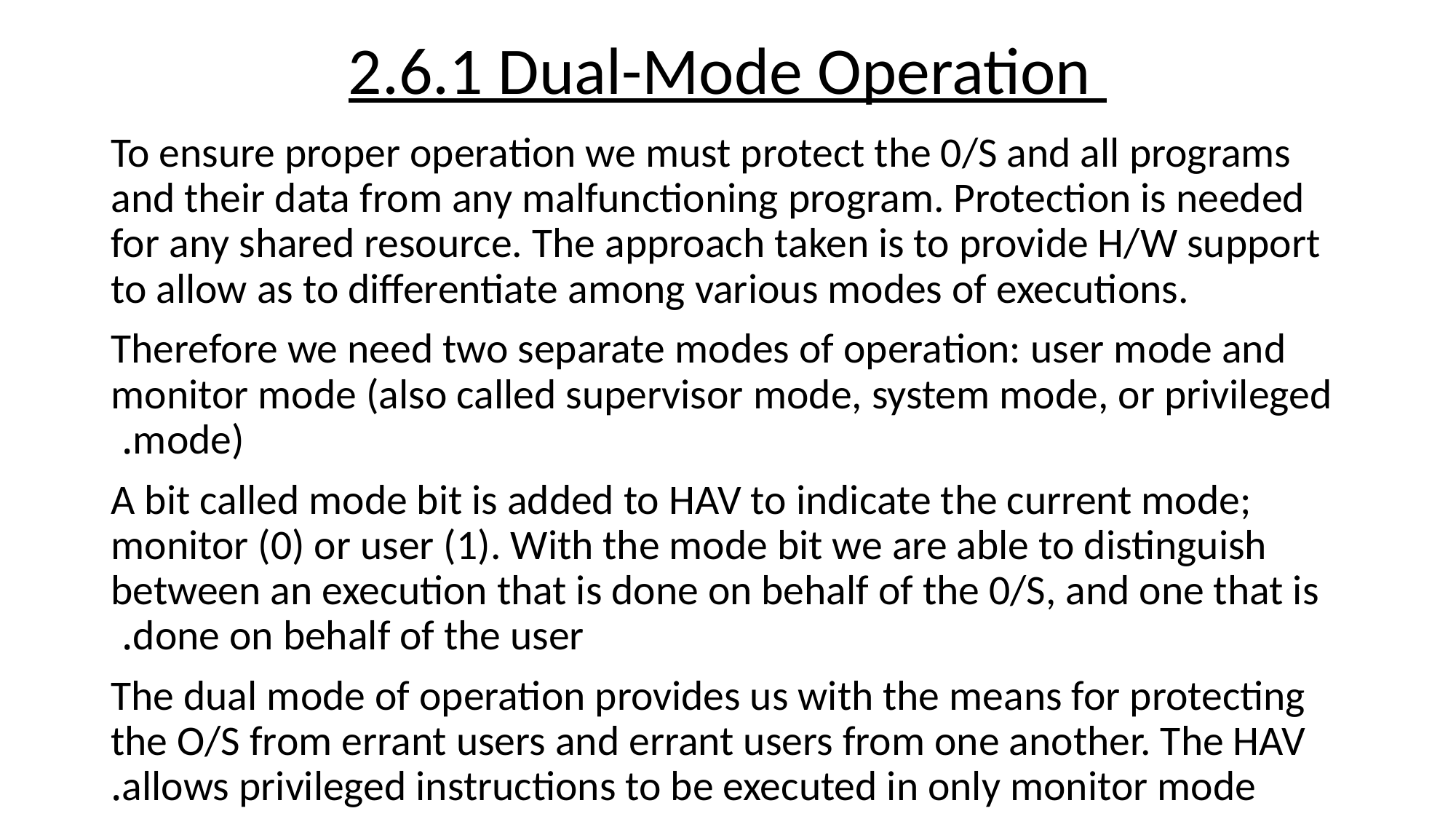

# 2.6.1 Dual-Mode Operation

To ensure proper operation we must protect the 0/S and all programs and their data from any malfunctioning program. Protection is needed for any shared resource. The approach taken is to provide H/W support to allow as to differentiate among various modes of executions.
Therefore we need two separate modes of operation: user mode and monitor mode (also called supervisor mode, system mode, or privileged mode).
A bit called mode bit is added to HAV to indicate the current mode; monitor (0) or user (1). With the mode bit we are able to distinguish between an execution that is done on behalf of the 0/S, and one that is done on behalf of the user.
The dual mode of operation provides us with the means for protecting the O/S from errant users and errant users from one another. The HAV allows privileged instructions to be executed in only monitor mode.